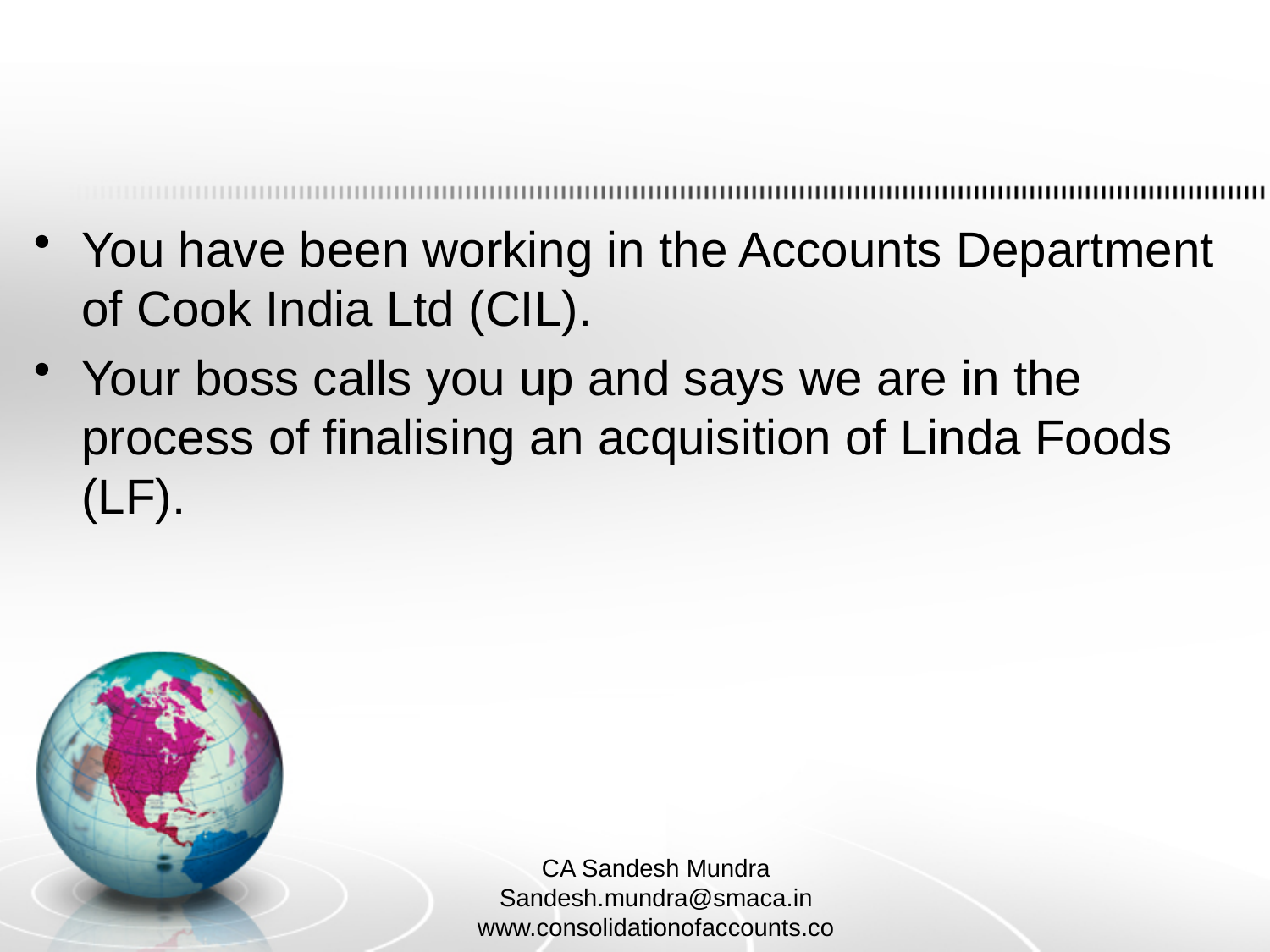

#
You have been working in the Accounts Department of Cook India Ltd (CIL).
Your boss calls you up and says we are in the process of finalising an acquisition of Linda Foods (LF).